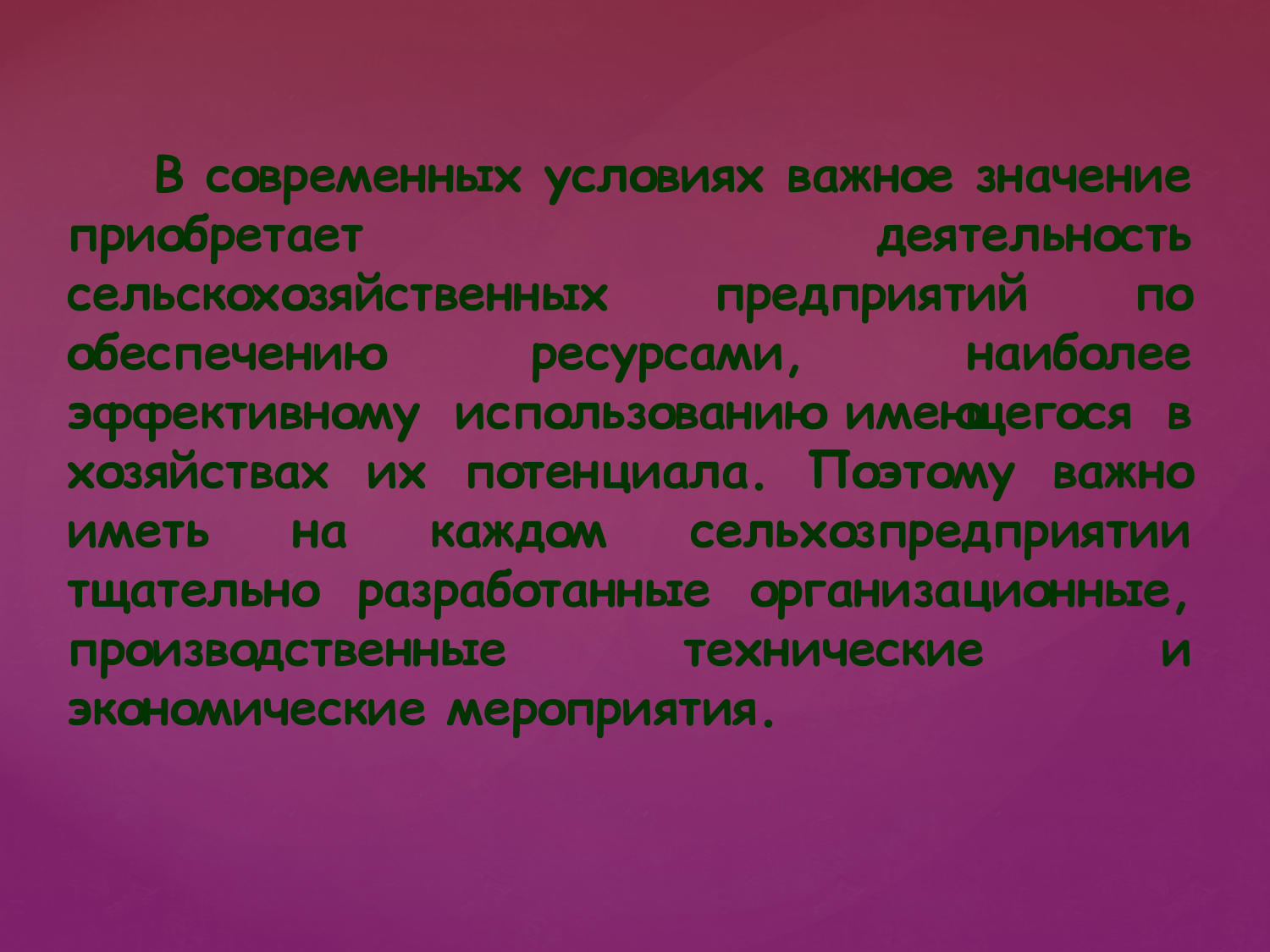

В современных условиях важное значение приобретает деятельность сельскохозяйственных предприятий по обеспечению ресурсами, наиболее эффективному использованию имеющегося в хозяйствах их потенциала. Поэтому важно иметь на каждом сельхозпредприятии тщательно разработанные организационные, производственные технические и экономические мероприятия.